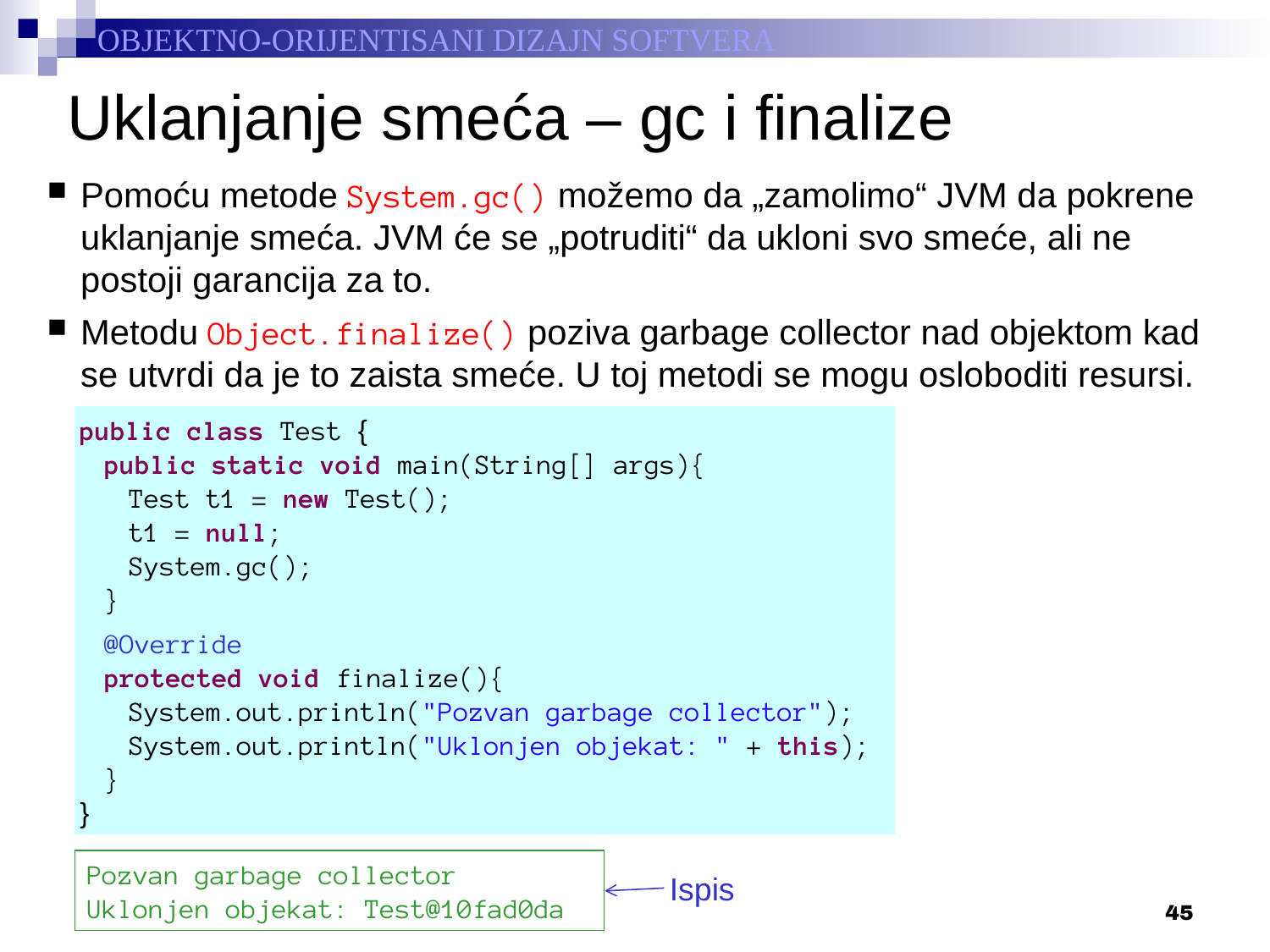

# Uklanjanje smeća – gc i finalize
Pomoću metode System.gc() možemo da „zamolimo“ JVM da pokrene uklanjanje smeća. JVM će se „potruditi“ da ukloni svo smeće, ali ne postoji garancija za to.
Metodu Object.finalize() poziva garbage collector nad objektom kad se utvrdi da je to zaista smeće. U toj metodi se mogu osloboditi resursi.
public class Test {
	public static void main(String[] args){
		Test t1 = new Test();
		t1 = null;
		System.gc();
	}
	@Override
	protected void finalize(){
		System.out.println("Pozvan garbage collector");
		System.out.println("Uklonjen objekat: " + this);
	}
}
Pozvan garbage collector
Uklonjen objekat: Test@10fad0da
Ispis
45